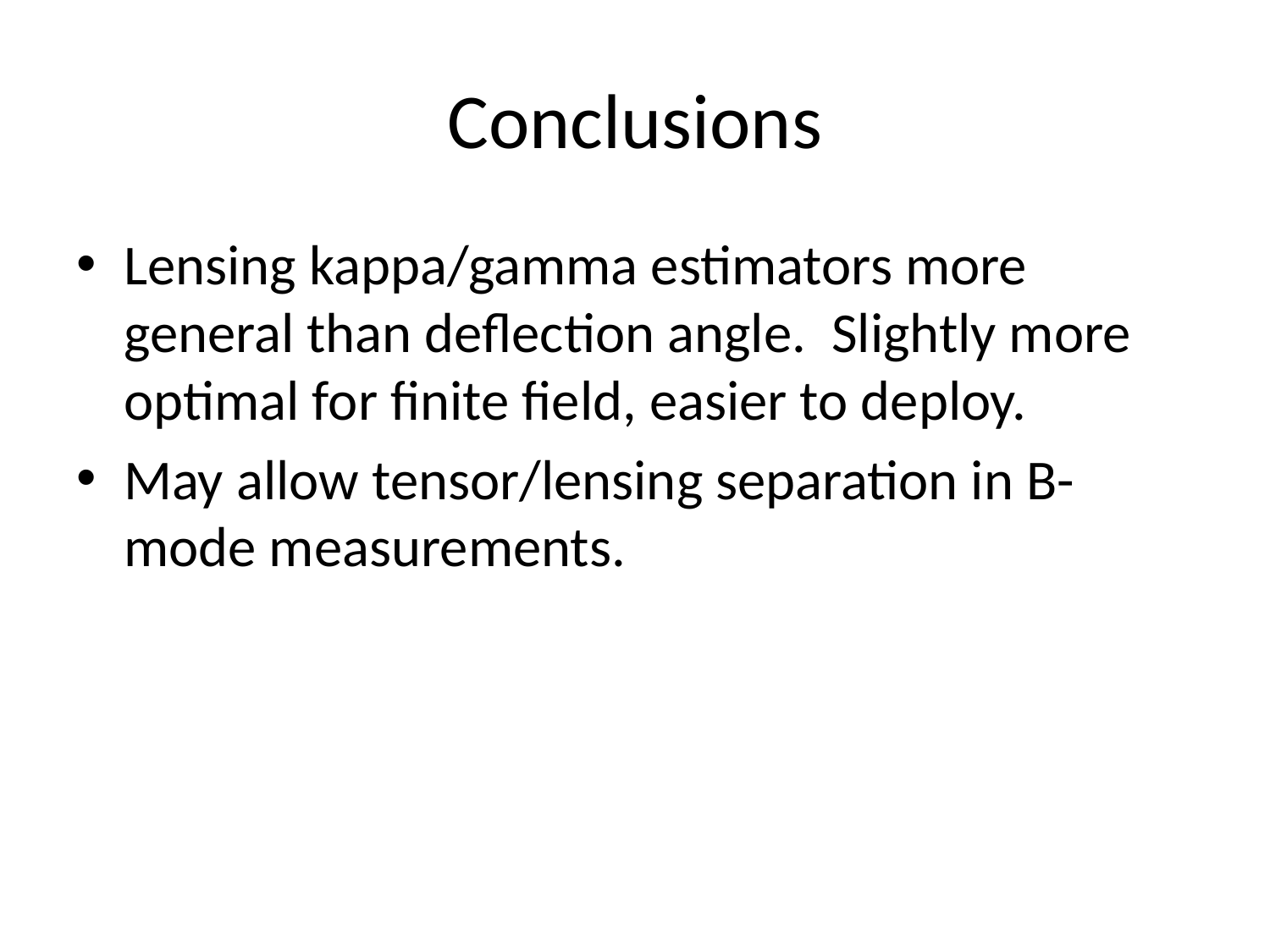

# Conclusions
Lensing kappa/gamma estimators more general than deflection angle.  Slightly more optimal for finite field, easier to deploy.
May allow tensor/lensing separation in B-mode measurements.